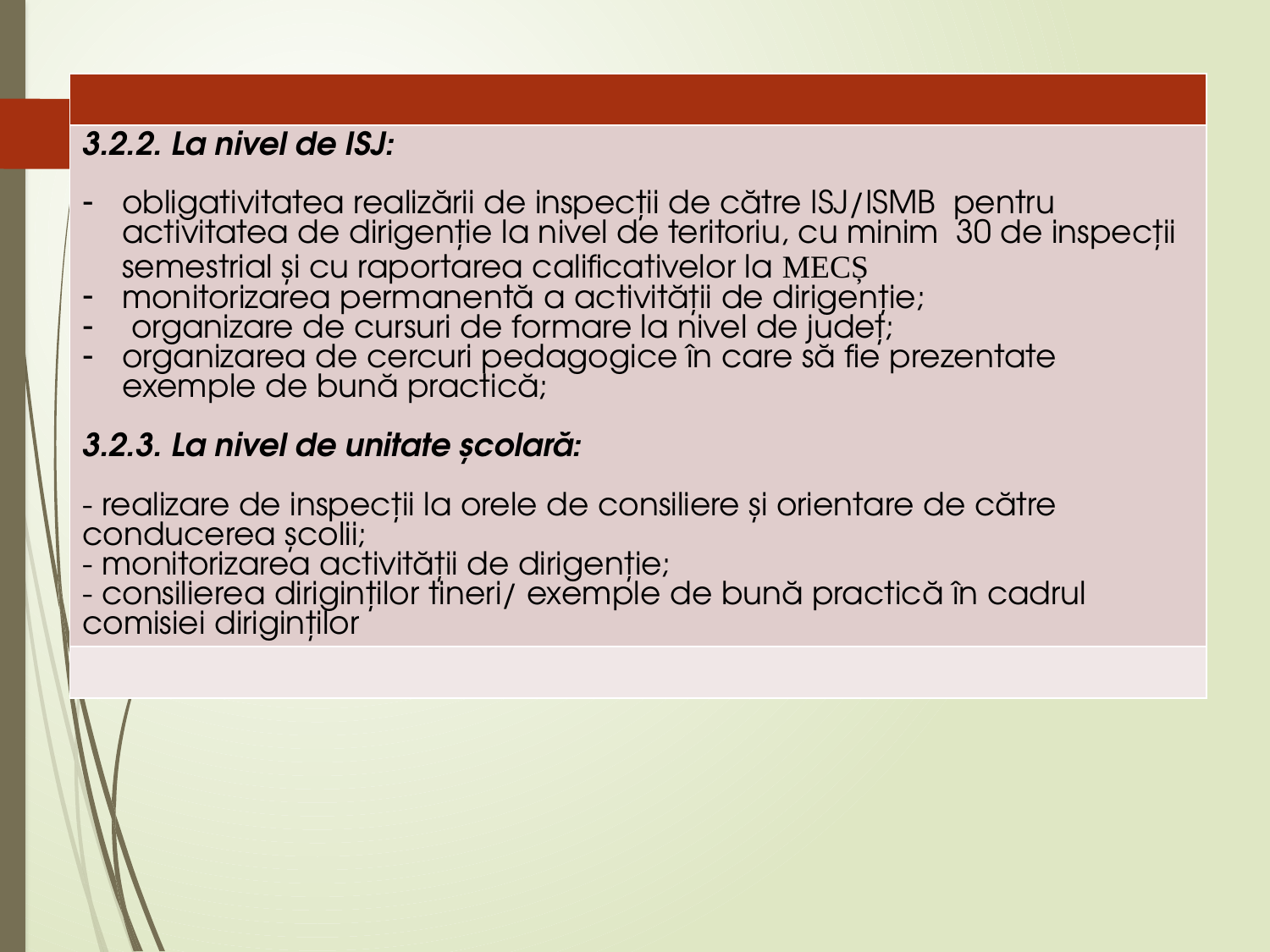

|  |
| --- |
| 3.2.2. La nivel de ISJ:   obligativitatea realizării de inspecţii de către ISJ/ISMB pentru activitatea de dirigenţie la nivel de teritoriu, cu minim 30 de inspecţii semestrial și cu raportarea calificativelor la MECȘ monitorizarea permanentă a activității de dirigenție; organizare de cursuri de formare la nivel de județ; organizarea de cercuri pedagogice în care să fie prezentate exemple de bună practică;   3.2.3. La nivel de unitate școlară:   - realizare de inspecții la orele de consiliere și orientare de către conducerea școlii; - monitorizarea activității de dirigenție; - consilierea diriginților tineri/ exemple de bună practică în cadrul comisiei diriginților |
|  |
#